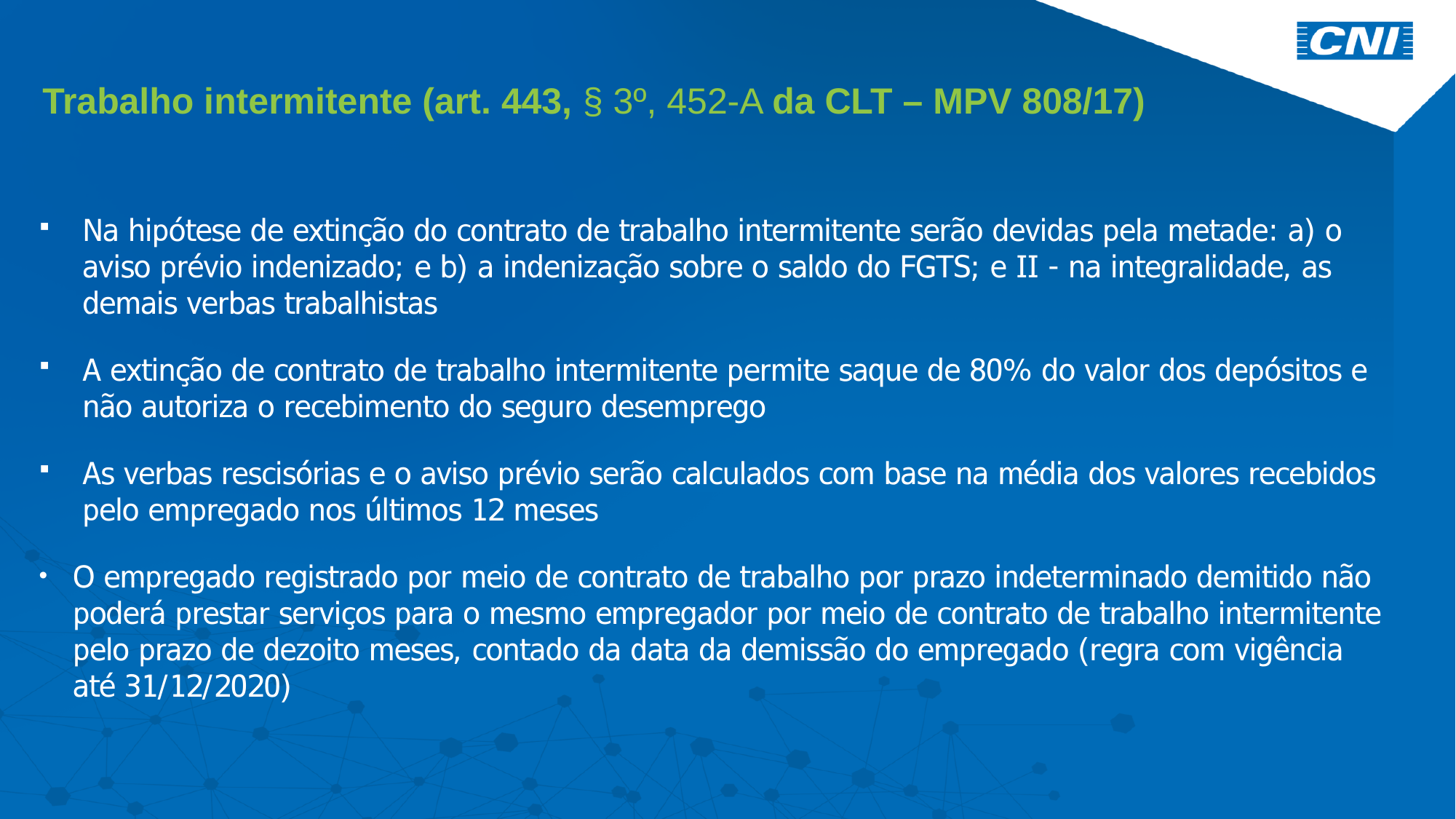

Trabalho intermitente (art. 443, § 3º, 452-A da CLT – MPV 808/17)
Na hipótese de extinção do contrato de trabalho intermitente serão devidas pela metade: a) o aviso prévio indenizado; e b) a indenização sobre o saldo do FGTS; e II - na integralidade, as demais verbas trabalhistas
A extinção de contrato de trabalho intermitente permite saque de 80% do valor dos depósitos e não autoriza o recebimento do seguro desemprego
As verbas rescisórias e o aviso prévio serão calculados com base na média dos valores recebidos pelo empregado nos últimos 12 meses
O empregado registrado por meio de contrato de trabalho por prazo indeterminado demitido não poderá prestar serviços para o mesmo empregador por meio de contrato de trabalho intermitente pelo prazo de dezoito meses, contado da data da demissão do empregado (regra com vigência  até 31/12/2020)